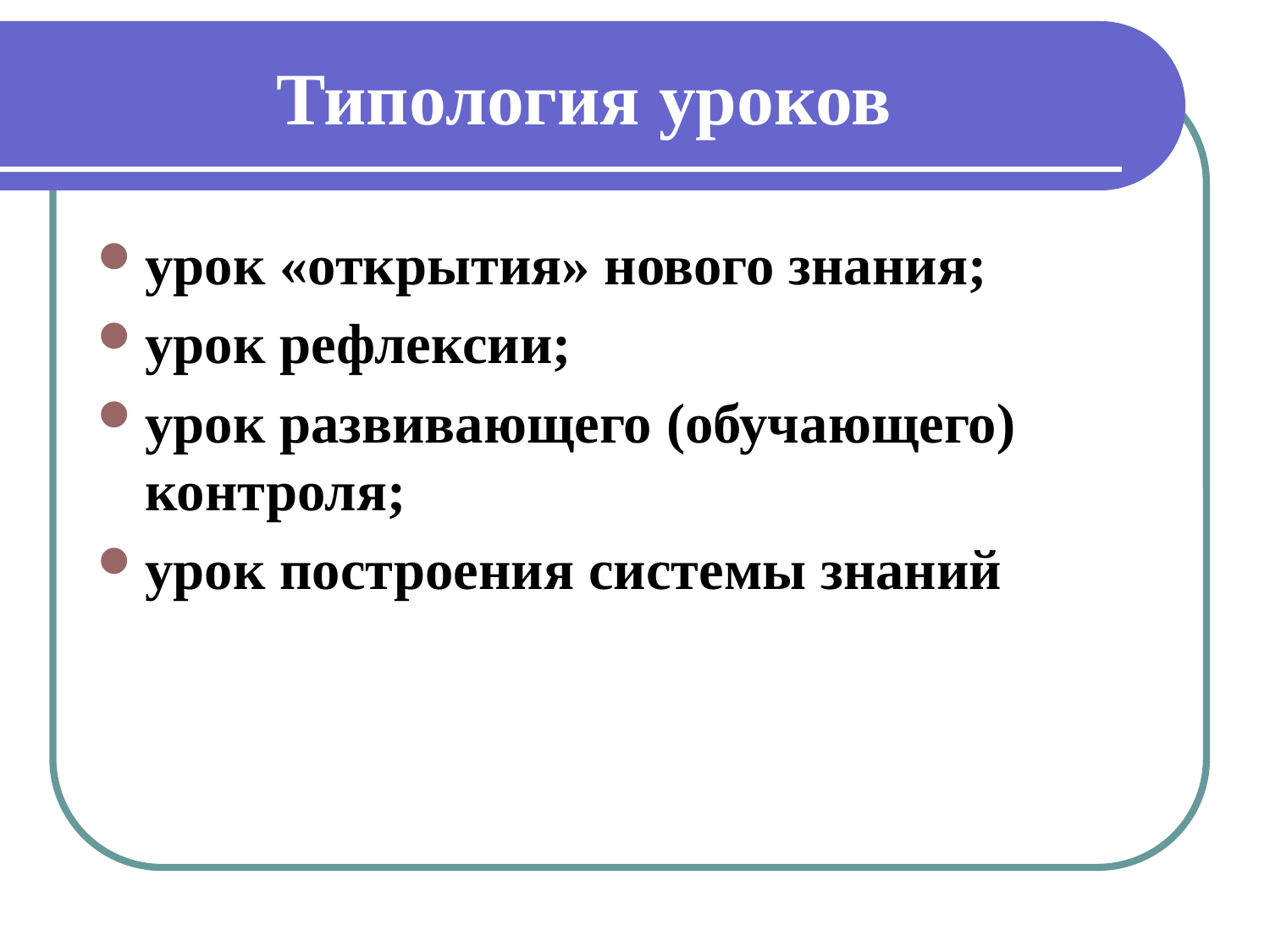

# Типология уроков
урок «открытия» нового знания;
урок рефлексии;
урок развивающего (обучающего) контроля;
урок построения системы знаний